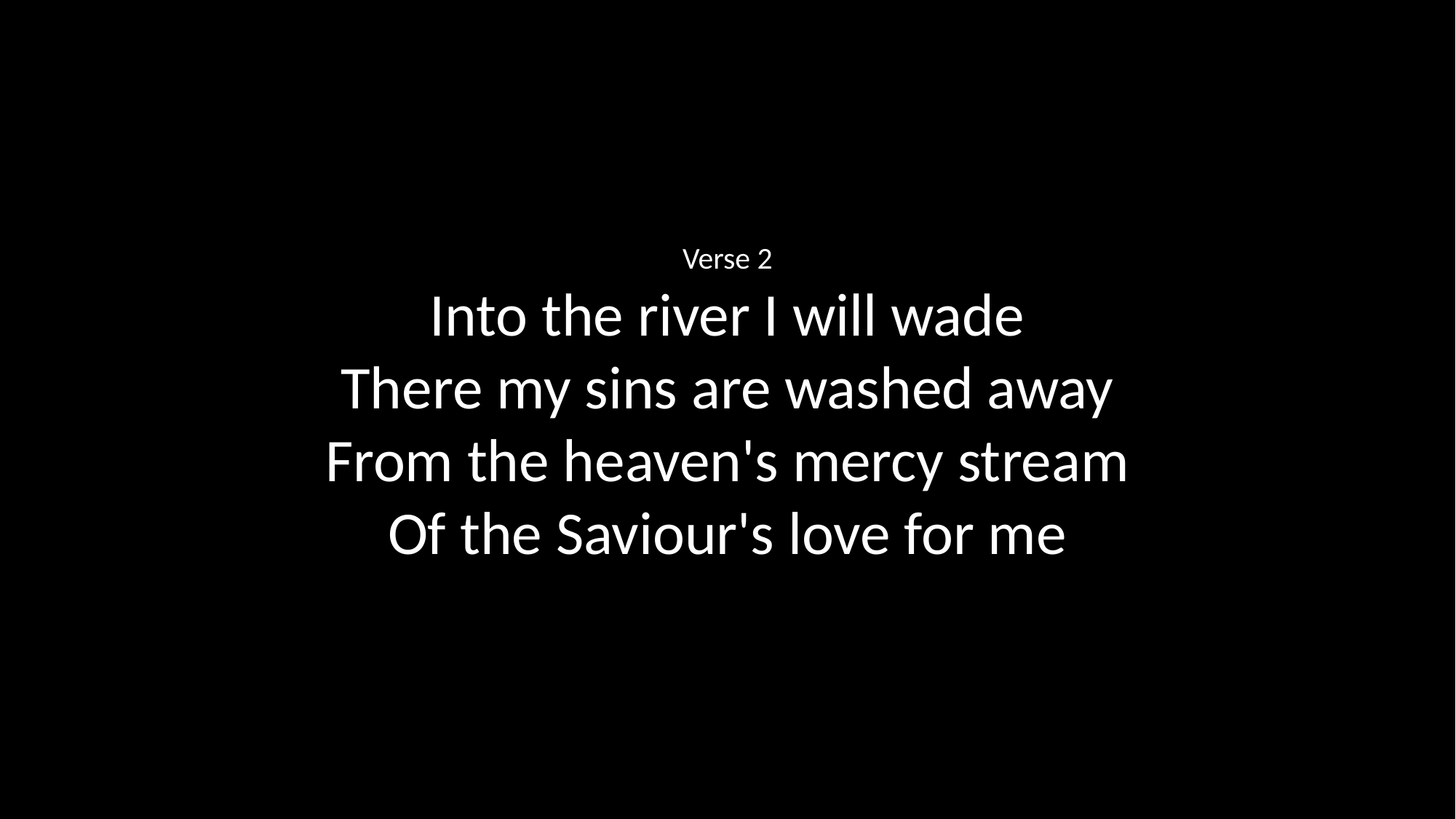

Verse 2
Into the river I will wade
There my sins are washed away
From the heaven's mercy stream
Of the Saviour's love for me